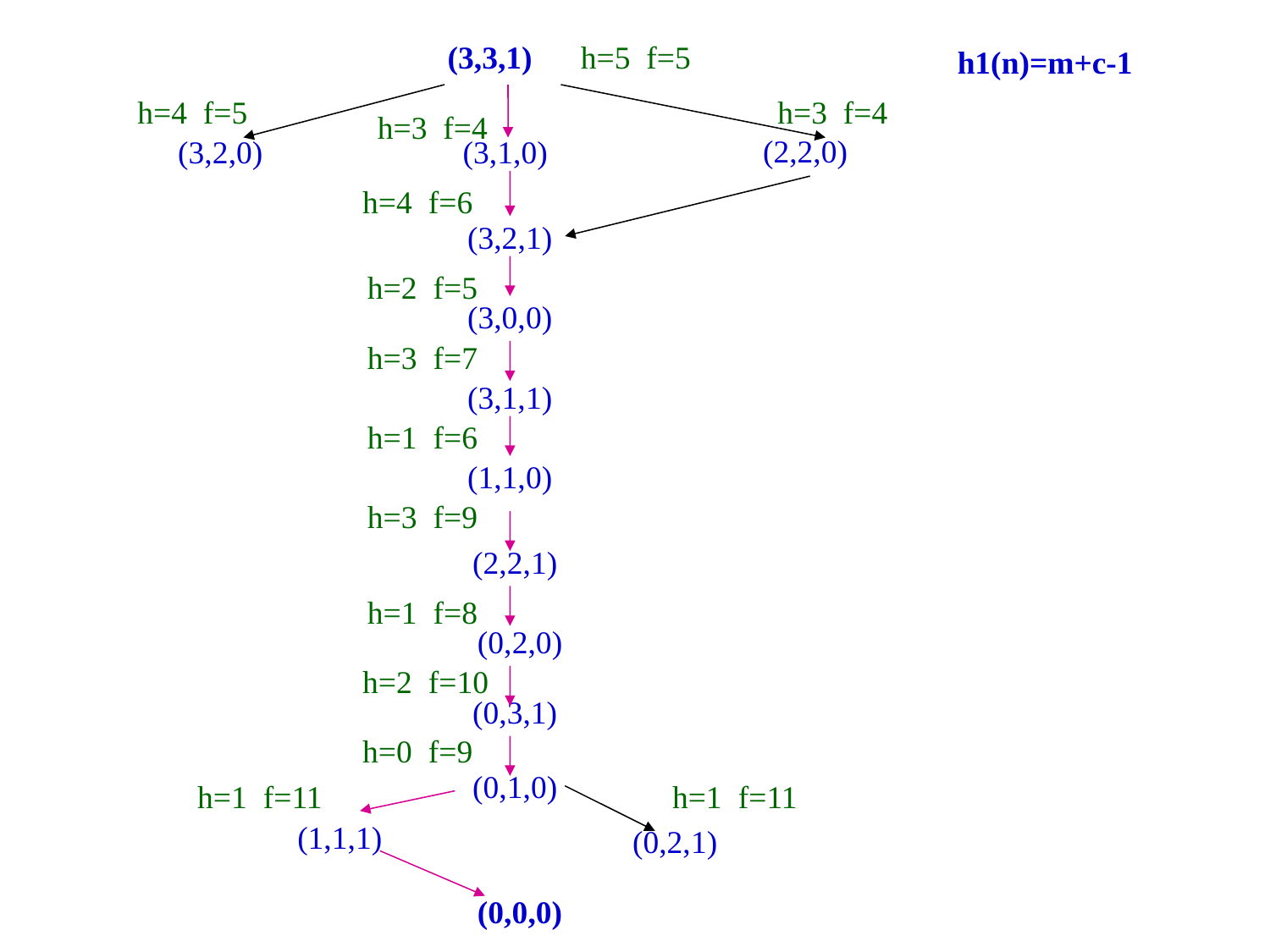

(3,3,1)      h=5  f=5
h1(n)=m+c-1

h=4  f=5
h=3  f=4
h=3  f=4
(2,2,0)
(3,2,0)
(3,1,0)

h=4  f=6

(3,2,1)

h=2  f=5
(3,0,0)
h=3  f=7

(3,1,1)
h=1  f=6

(1,1,0)
h=3  f=9

(2,2,1)
h=1  f=8

(0,2,0)
h=2  f=10

(0,3,1)
h=0  f=9

(0,1,0)
h=1  f=11
h=1  f=11

(1,1,1)
(0,2,1)

(0,0,0)